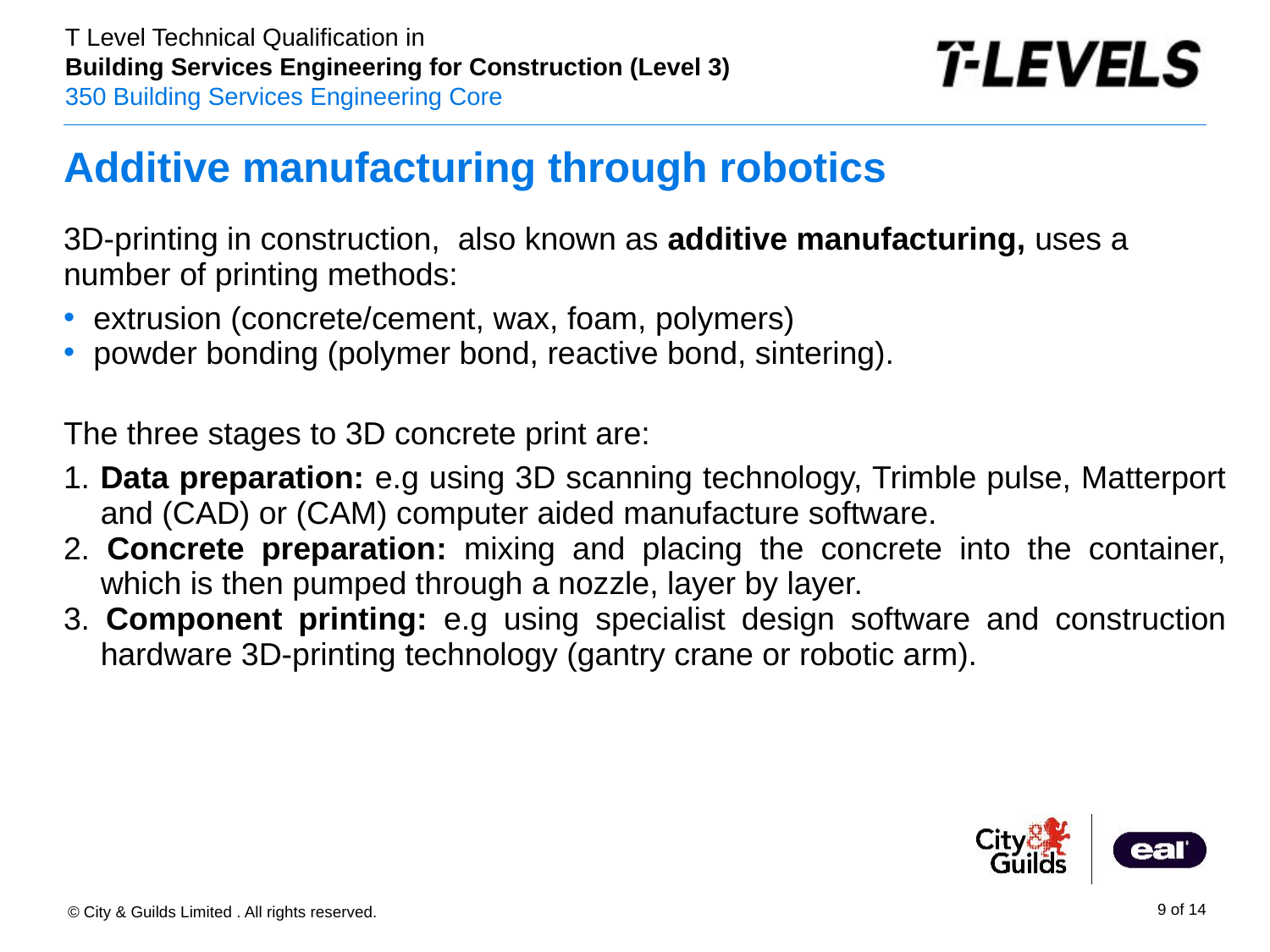

# Additive manufacturing through robotics
3D-printing in construction,  also known as additive manufacturing, uses a number of printing methods:
extrusion (concrete/cement, wax, foam, polymers)
powder bonding (polymer bond, reactive bond, sintering).

The three stages to 3D concrete print are:
1. Data preparation: e.g using 3D scanning technology, Trimble pulse, Matterport and (CAD) or (CAM) computer aided manufacture software.
2. Concrete preparation: mixing and placing the concrete into the container, which is then pumped through a nozzle, layer by layer.
3. Component printing: e.g using specialist design software and construction hardware 3D-printing technology (gantry crane or robotic arm).